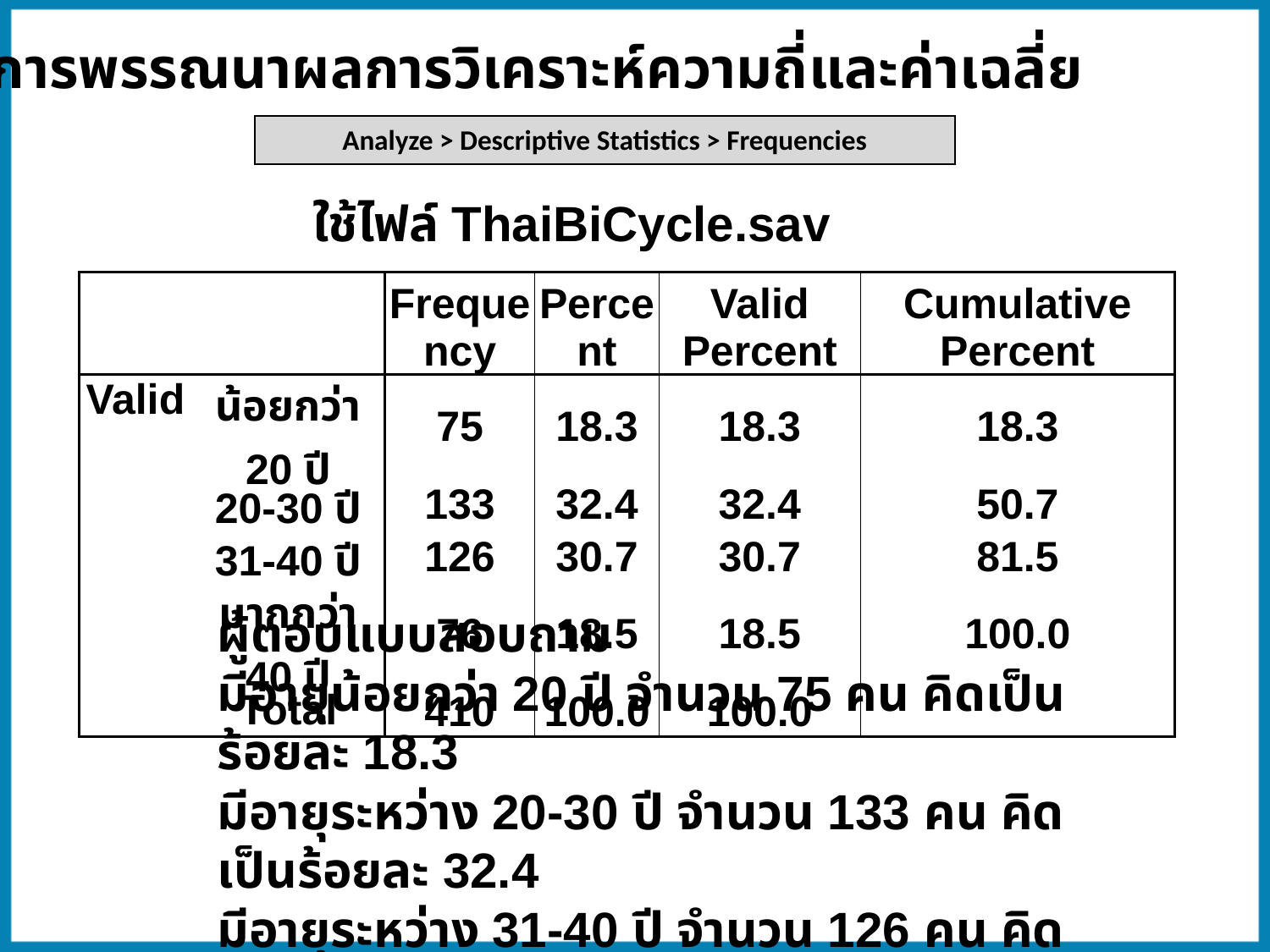

10.2.2 การพรรณนาผลการวิเคราะห์ความถี่และค่าเฉลี่ย
Analyze > Descriptive Statistics > Frequencies
ใช้ไฟล์ ThaiBiCycle.sav
|  |  | Frequency | Percent | Valid Percent | Cumulative Percent |
| --- | --- | --- | --- | --- | --- |
| Valid | น้อยกว่า 20 ปี | 75 | 18.3 | 18.3 | 18.3 |
|  | 20-30 ปี | 133 | 32.4 | 32.4 | 50.7 |
|  | 31-40 ปี | 126 | 30.7 | 30.7 | 81.5 |
|  | มากกว่า 40 ปี | 76 | 18.5 | 18.5 | 100.0 |
|  | Total | 410 | 100.0 | 100.0 |  |
ผู้ตอบแบบสอบถาม
มีอายุน้อยกว่า 20 ปี จำนวน 75 คน คิดเป็น ร้อยละ 18.3
มีอายุระหว่าง 20-30 ปี จำนวน 133 คน คิดเป็นร้อยละ 32.4
มีอายุระหว่าง 31-40 ปี จำนวน 126 คน คิดเป็นร้อยละ 30.7
และผู้มีอายุมากกว่า 40 ปี จำนวน 76 คน คิดเป็นร้อยละ 18.5